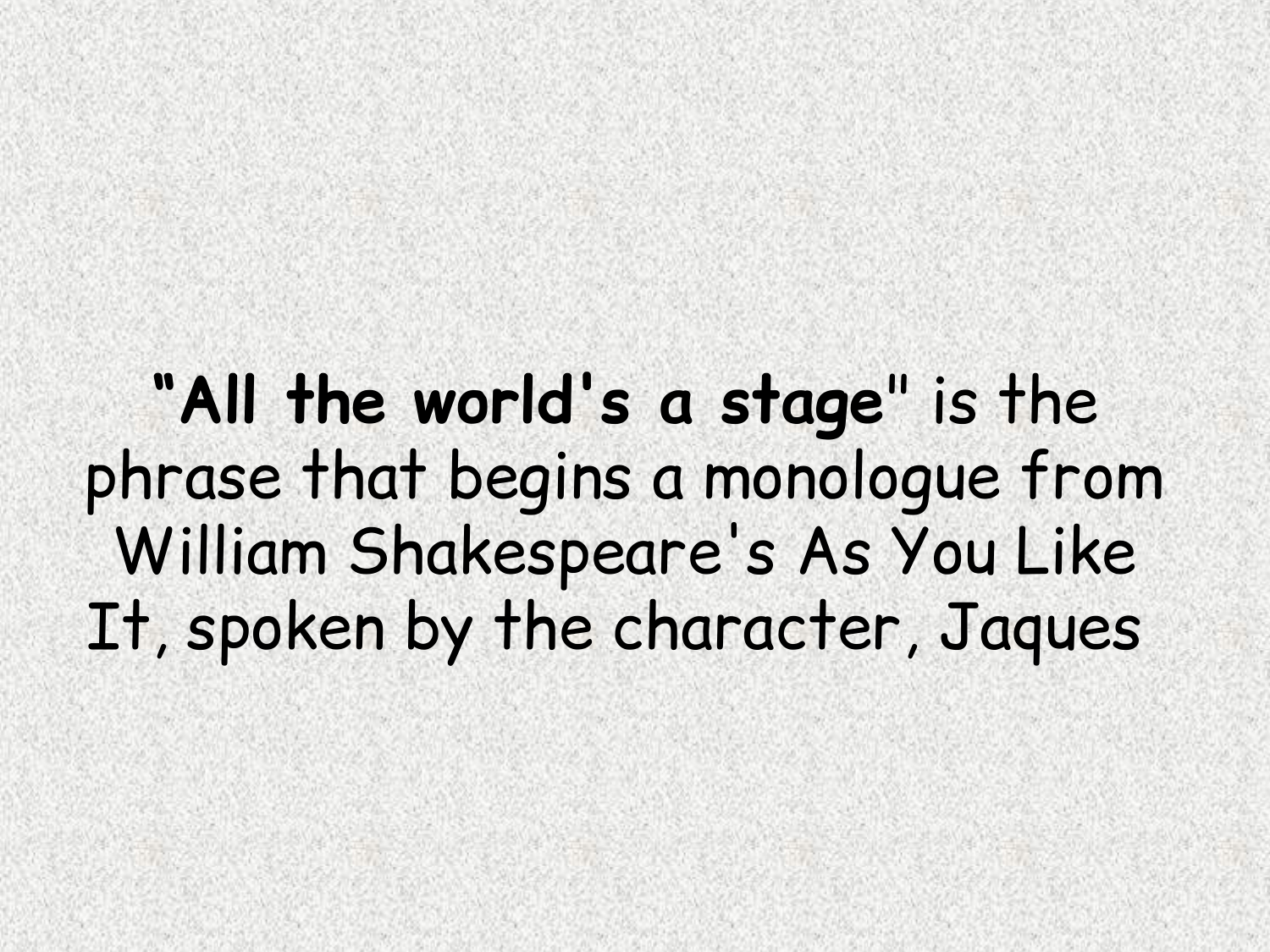

# “All the world's a stage" is the phrase that begins a monologue from William Shakespeare's As You Like It, spoken by the character, Jaques